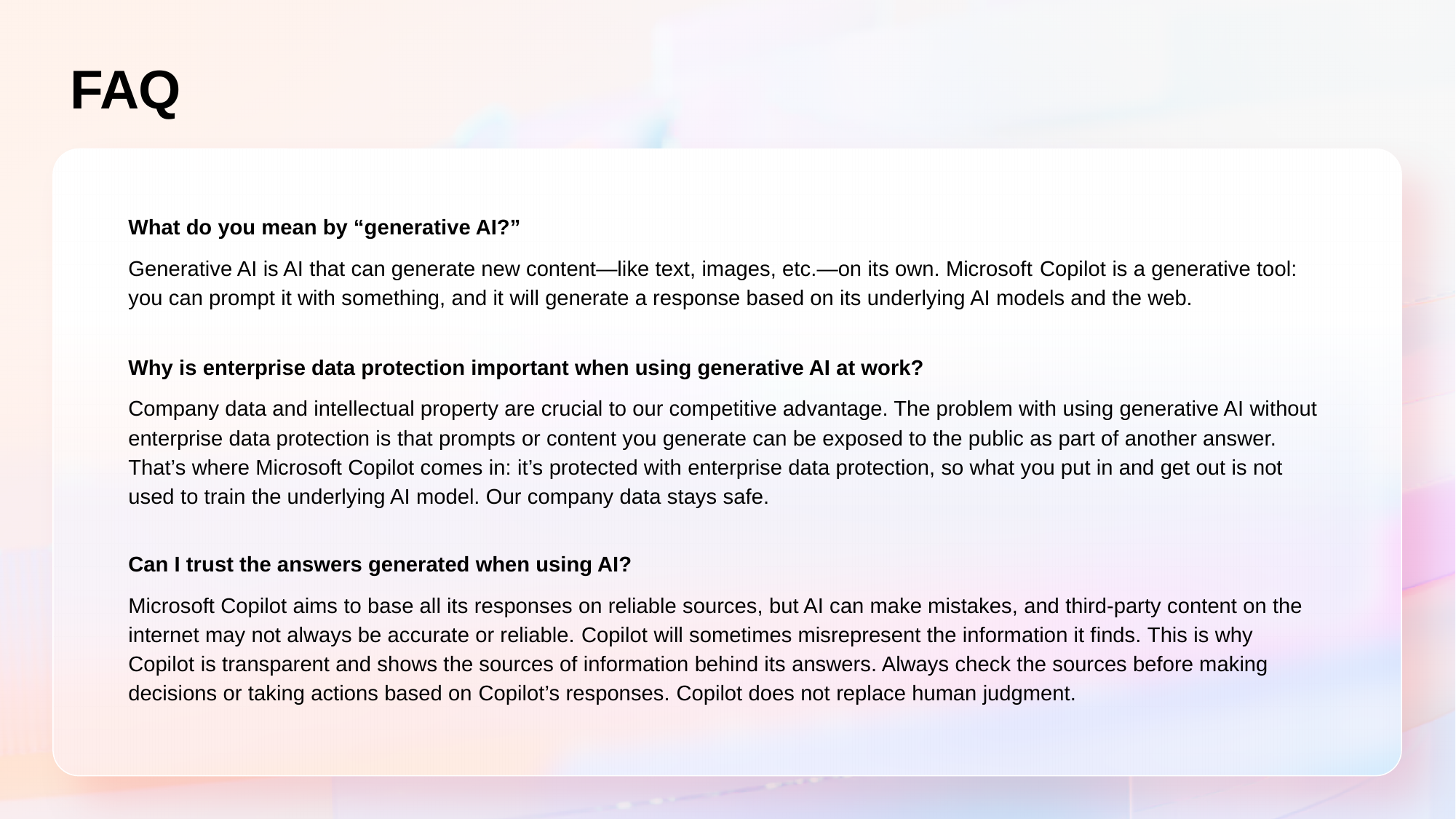

FAQ

What do you mean by “generative AI?”
Generative AI is AI that can generate new content—like text, images, etc.—on its own. Microsoft Copilot is a generative tool: you can prompt it with something, and it will generate a response based on its underlying AI models and the web.
Why is enterprise data protection important when using generative AI at work?
Company data and intellectual property are crucial to our competitive advantage. The problem with using generative AI without enterprise data protection is that prompts or content you generate can be exposed to the public as part of another answer. That’s where Microsoft Copilot comes in: it’s protected with enterprise data protection, so what you put in and get out is not used to train the underlying AI model. Our company data stays safe.
Can I trust the answers generated when using AI?
Microsoft Copilot aims to base all its responses on reliable sources, but AI can make mistakes, and third-party content on the internet may not always be accurate or reliable. Copilot will sometimes misrepresent the information it finds. This is why Copilot is transparent and shows the sources of information behind its answers. Always check the sources before making decisions or taking actions based on Copilot’s responses. Copilot does not replace human judgment.